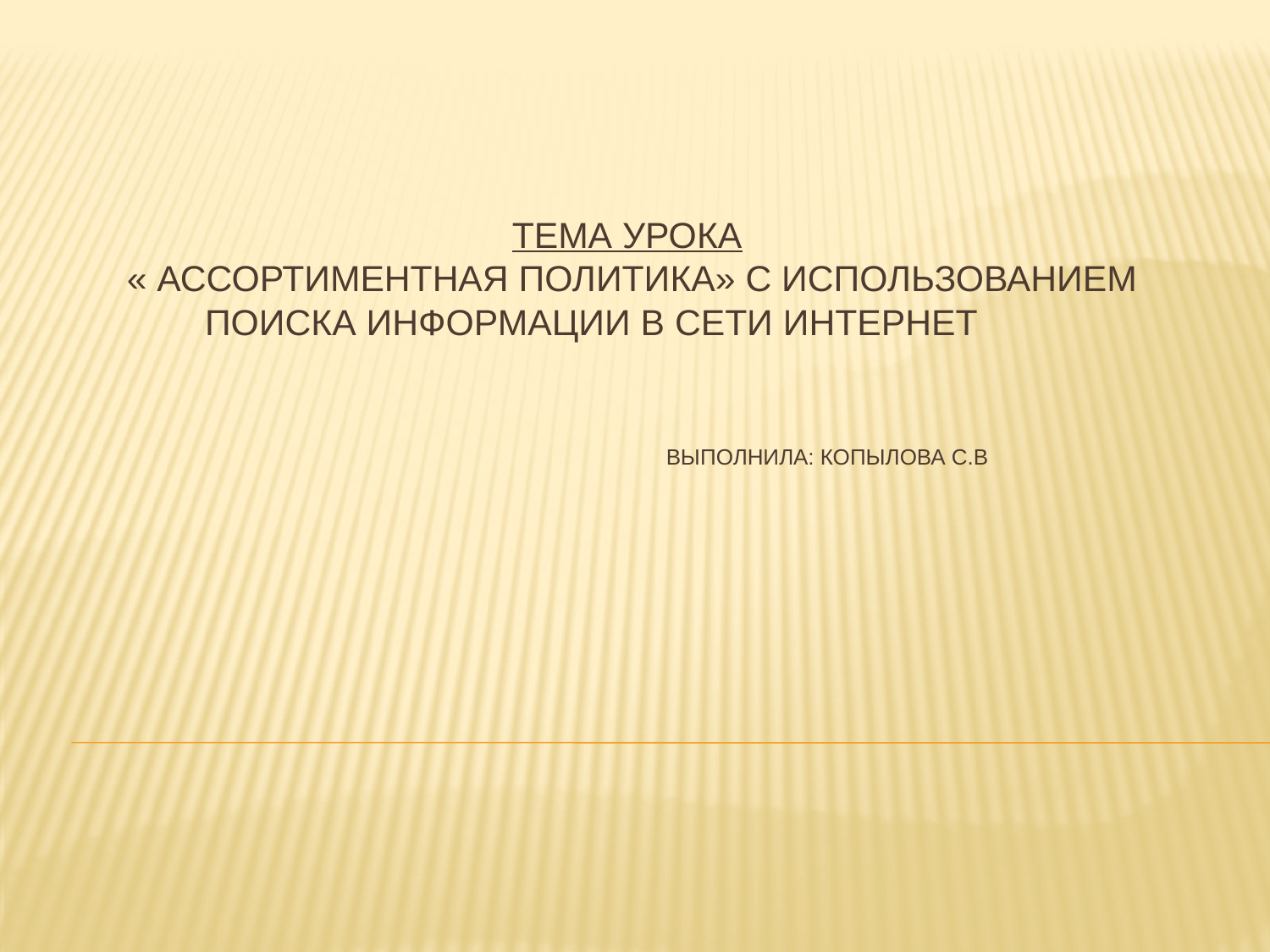

# Тема урока « Ассортиментная политика» с использованием поиска информации в сети Интернет Выполнила: Копылова С.В